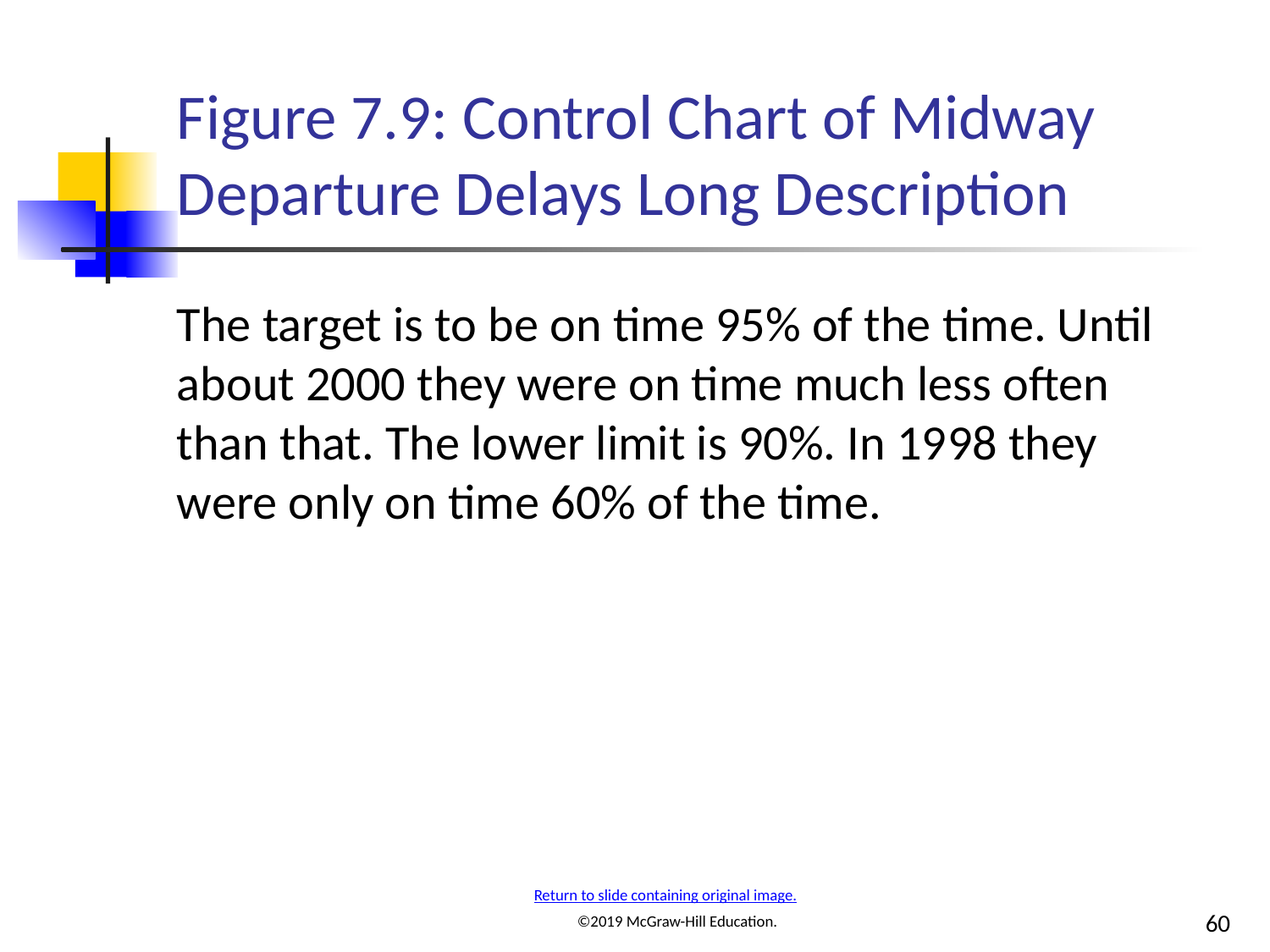

# Figure 7.9: Control Chart of Midway Departure Delays Long Description
The target is to be on time 95% of the time. Until about 2000 they were on time much less often than that. The lower limit is 90%. In 19 98 they were only on time 60% of the time.
Return to slide containing original image.